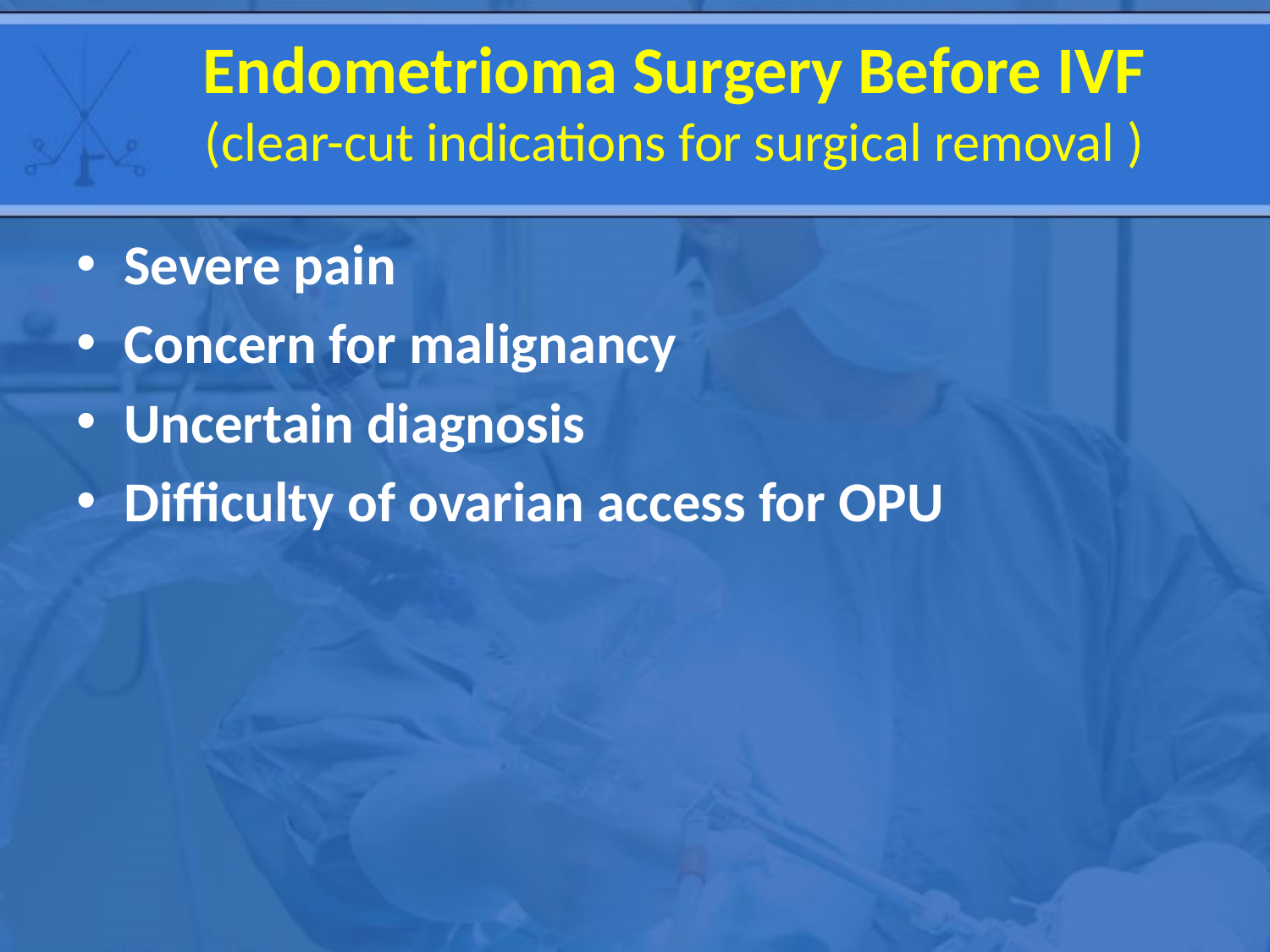

# Endometrioma Surgery Before IVF (clear-cut indications for surgical removal )
Severe pain
Concern for malignancy
Uncertain diagnosis
Difficulty of ovarian access for OPU